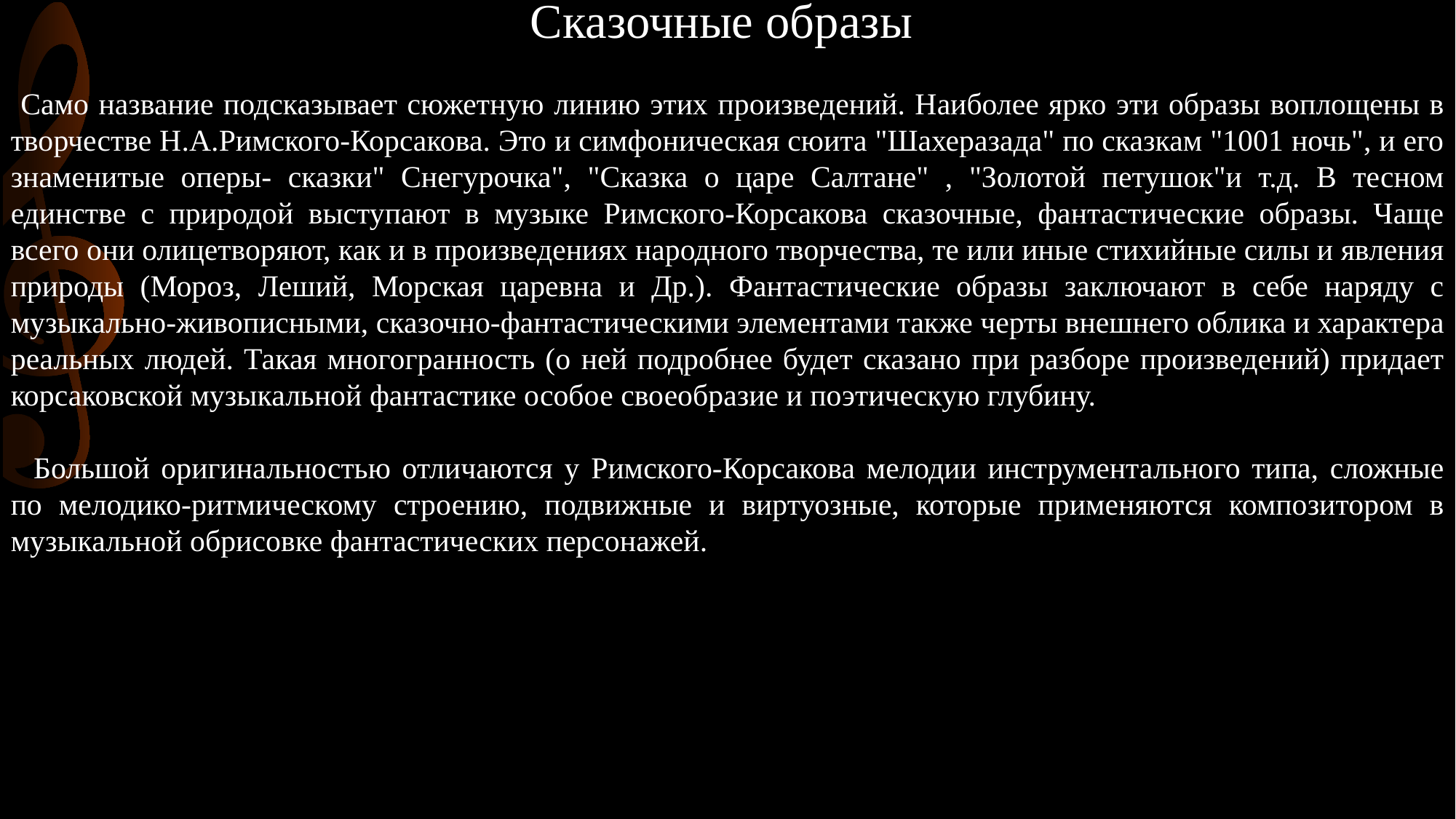

Сказочные образы

 Само название подсказывает сюжетную линию этих произведений. Наиболее ярко эти образы воплощены в творчестве Н.А.Римского-Корсакова. Это и симфоническая сюита "Шахеразада" по сказкам "1001 ночь", и его знаменитые оперы- сказки" Снегурочка", "Сказка о царе Салтане" , "Золотой петушок"и т.д. В тесном единстве с природой выступают в музыке Римского-Корсакова сказочные, фантастические образы. Чаще всего они олицетворяют, как и в произведениях народного творчества, те или иные стихийные силы и явления природы (Мороз, Леший, Морская царевна и Др.). Фантастические образы заключают в себе наряду с музыкально-живописными, сказочно-фантастическими элементами также черты внешнего облика и характера реальных людей. Такая многогранность (о ней подробнее будет сказано при разборе произведений) придает корсаковской музыкальной фантастике особое своеобразие и поэтическую глубину.

  Большой оригинальностью отличаются у Римского-Корсакова мелодии инструментального типа, сложные по мелодико-ритмическому строению, подвижные и виртуозные, которые применяются композитором в музыкальной обрисовке фантастических персонажей.